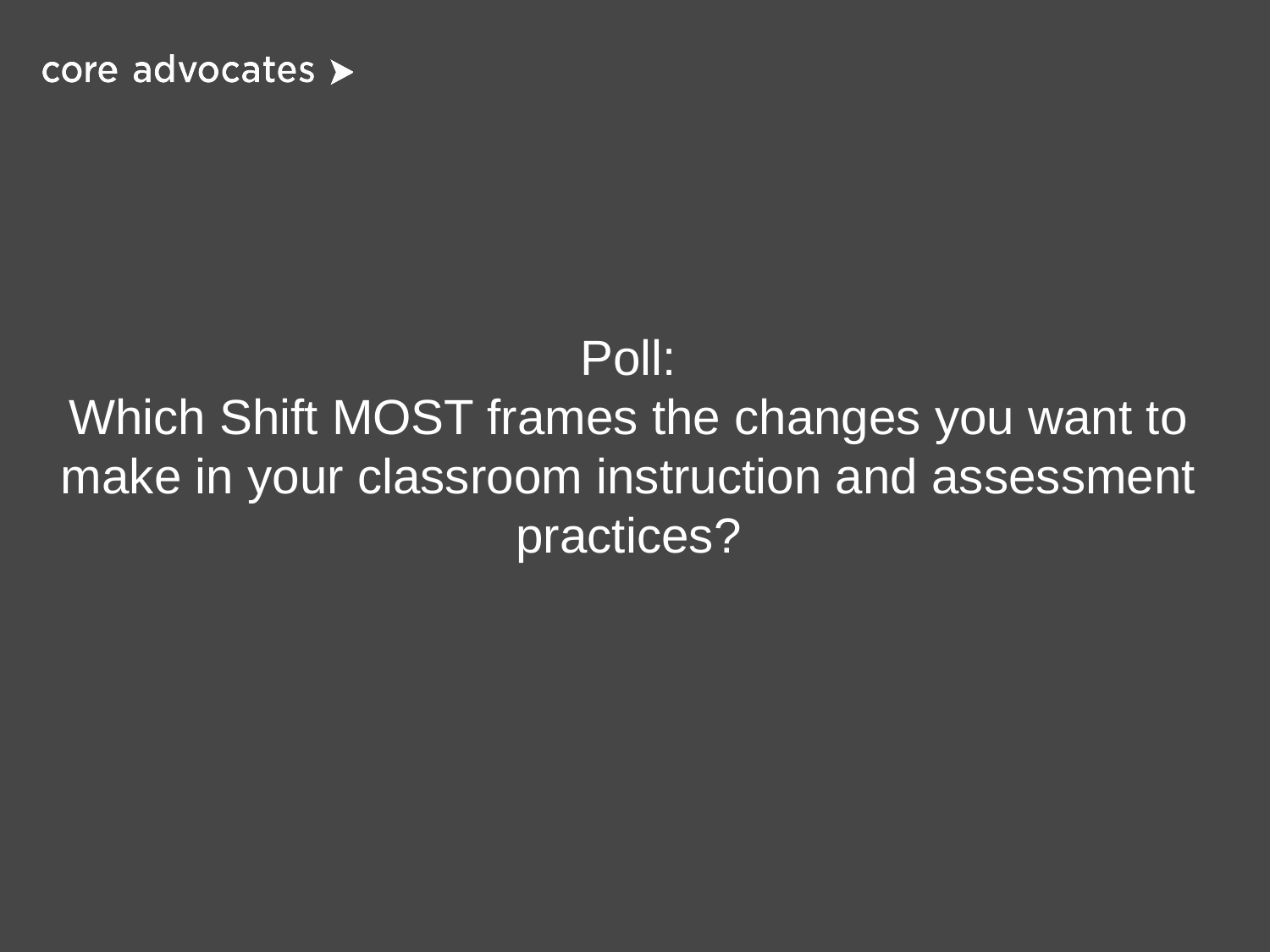

# Poll:
Which Shift MOST frames the changes you want to make in your classroom instruction and assessment practices?